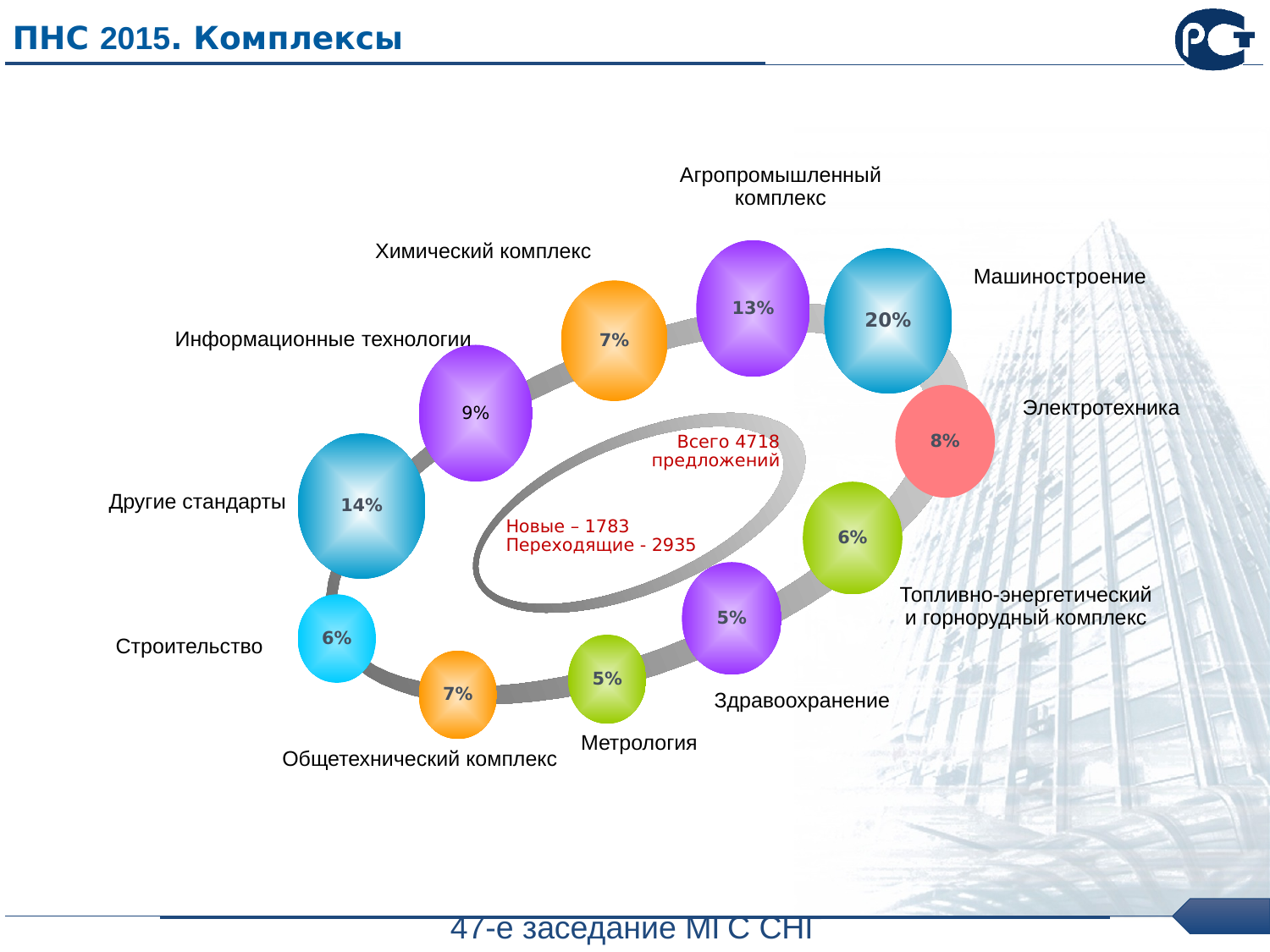

ПНС 2015. Комплексы
Агропромышленный
комплекс
Химический комплекс
13%
20%
Машиностроение
7%
Информационные технологии

9%
8%
Электротехника
Всего 4718
предложений
14%

6%
Другие стандарты
Новые – 1783
Переходящие - 2935
5%
Топливно-энергетический
и горнорудный комплекс
6%
Строительство
5%
7%
Здравоохранение
Метрология
Общетехнический комплекс

47-е заседание МГС СНГ